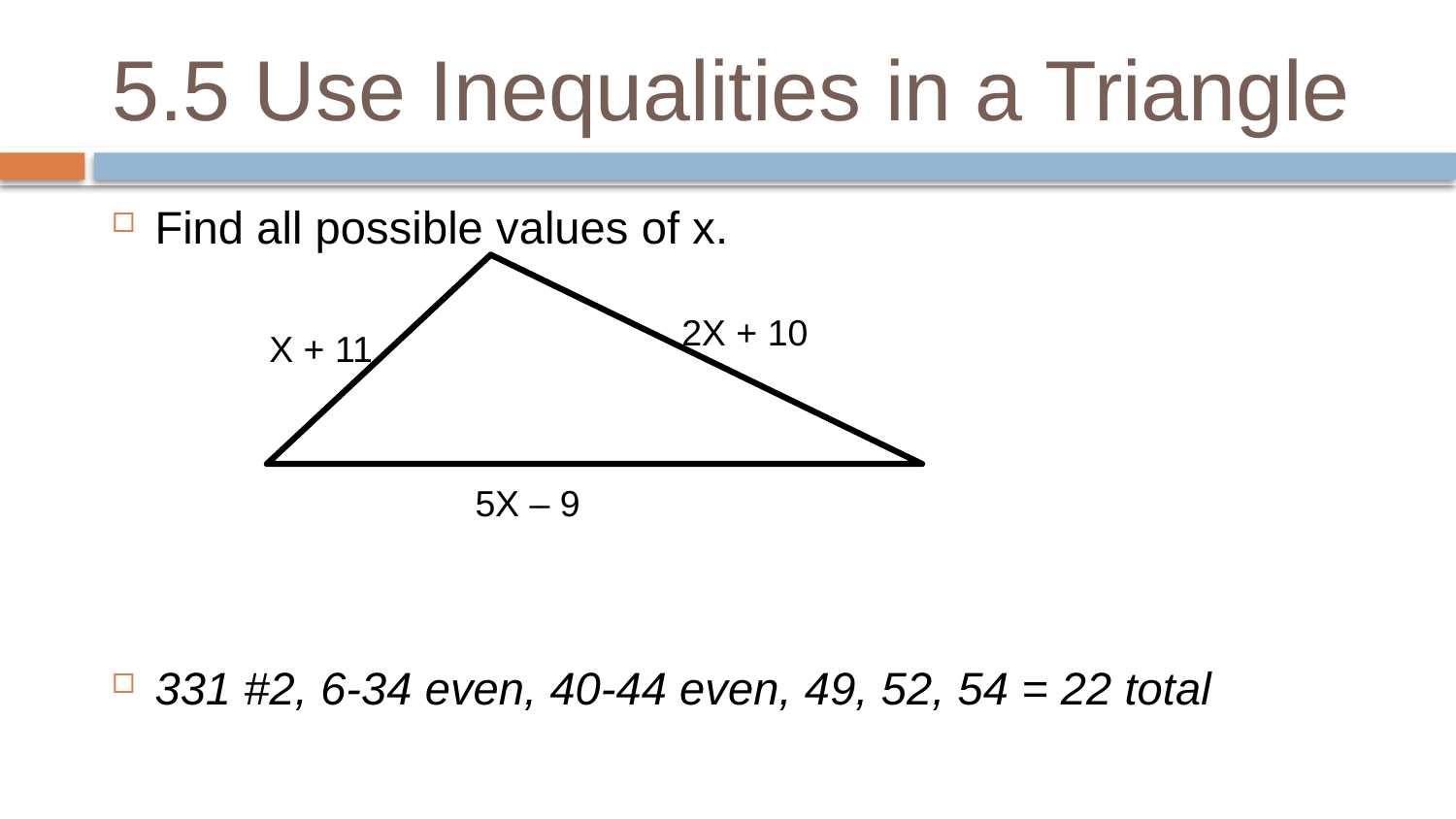

# 5.5 Use Inequalities in a Triangle
Find all possible values of x.

331 #2, 6-34 even, 40-44 even, 49, 52, 54 = 22 total

2X + 10
X + 11
5X – 9